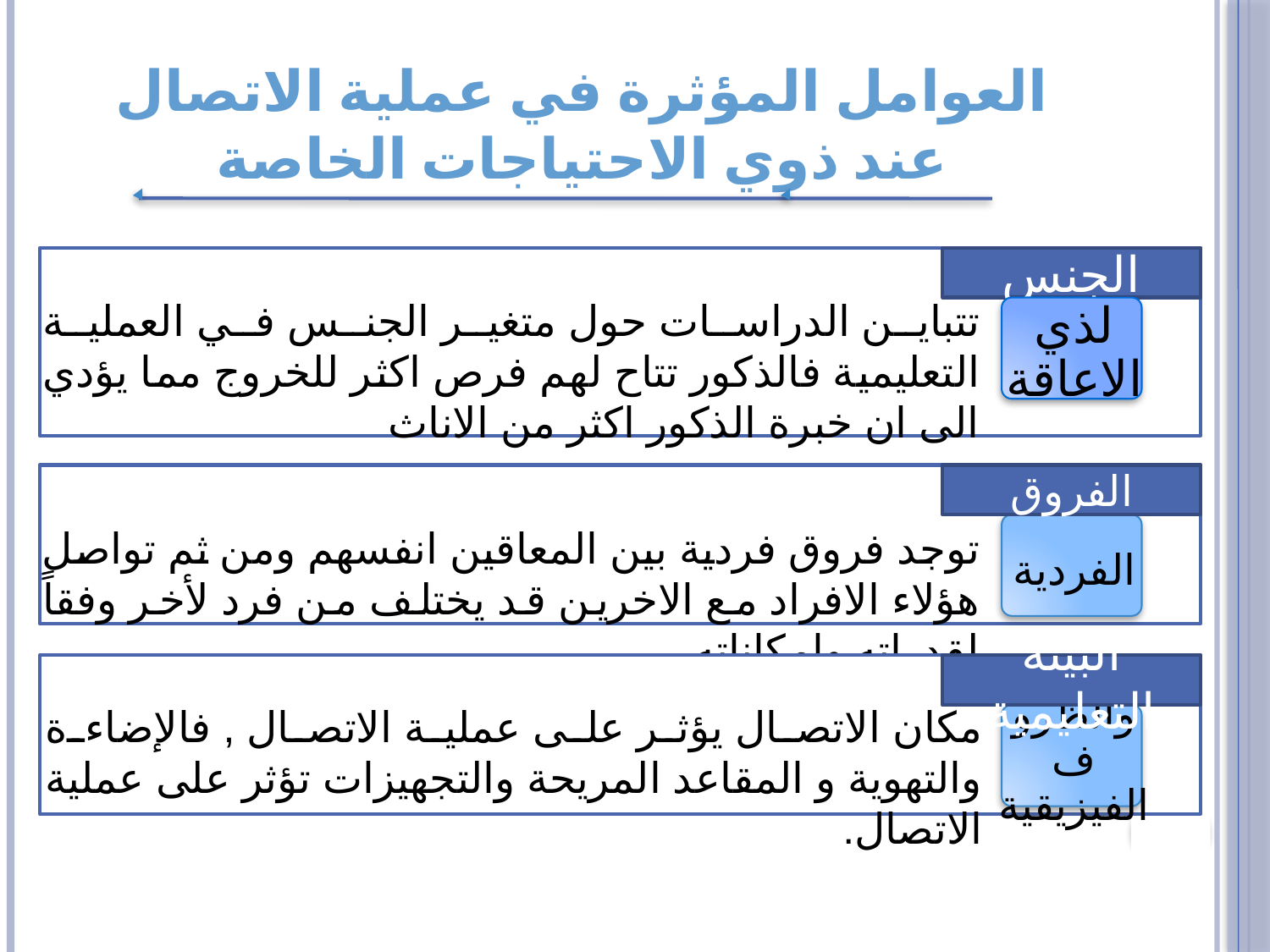

العوامل المؤثرة في عملية الاتصال عند ذوي الاحتياجات الخاصة

الجنس
تتباين الدراسات حول متغير الجنس في العملية التعليمية فالذكور تتاح لهم فرص اكثر للخروج مما يؤدي الى ان خبرة الذكور اكثر من الاناث
لذي الاعاقة

الفروق
الفردية

توجد فروق فردية بين المعاقين انفسهم ومن ثم تواصل هؤلاء الافراد مع الاخرين قد يختلف من فرد لأخر وفقاً لقدراته وامكاناته.

البيئة التعليمية
مكان الاتصال يؤثر على عملية الاتصال , فالإضاءة والتهوية و المقاعد المريحة والتجهيزات تؤثر على عملية الاتصال.
والظروف الفيزيقية

7